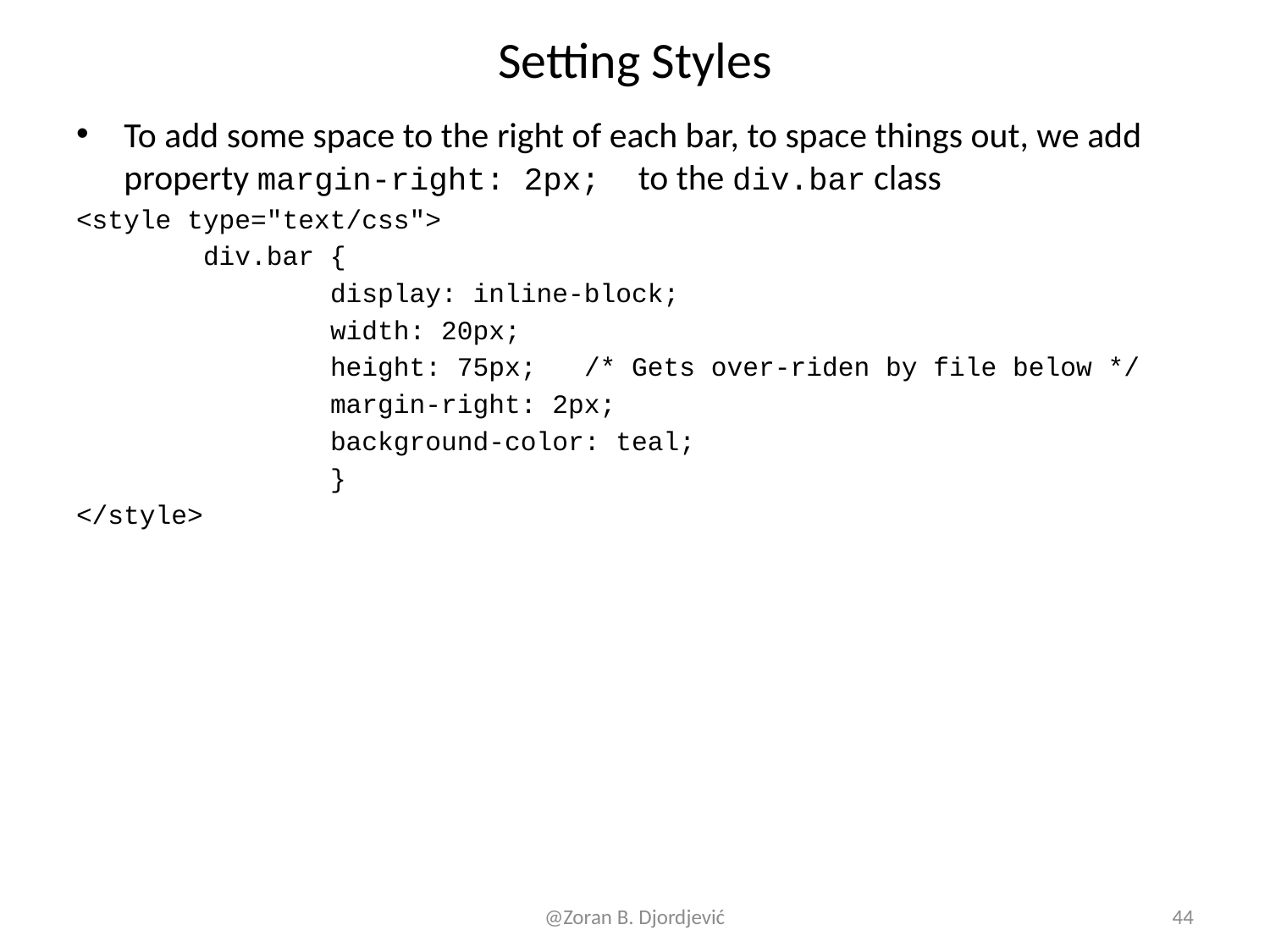

# Setting Styles
To add some space to the right of each bar, to space things out, we add property margin-right: 2px;  to the div.bar class
<style type="text/css">
	div.bar {
		display: inline-block;
		width: 20px;
		height: 75px;	/* Gets over-riden by file below */
		margin-right: 2px;
		background-color: teal;
		}
</style>

@Zoran B. Djordjević
44